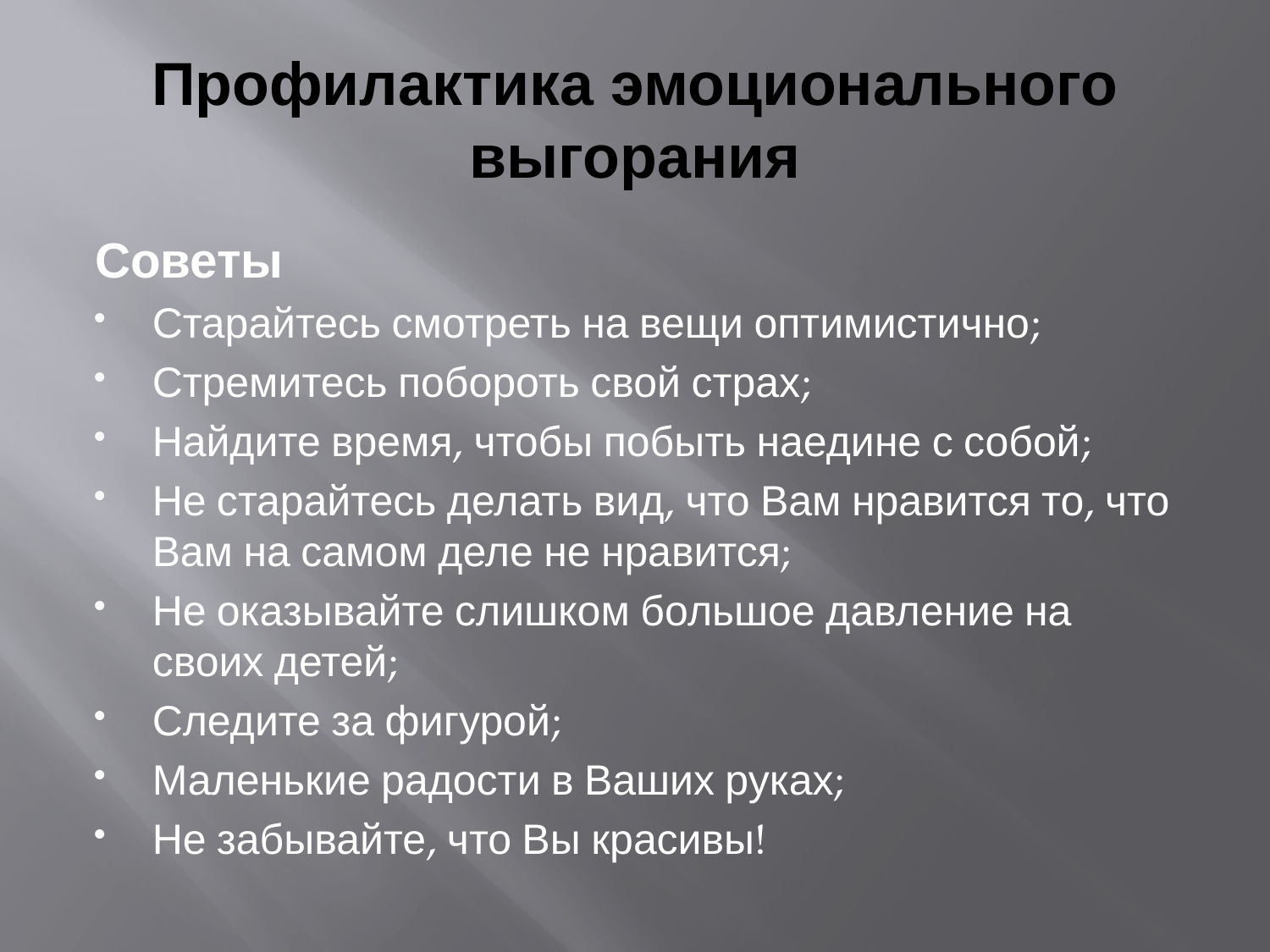

# Профилактика эмоционального выгорания
Советы
Старайтесь смотреть на вещи оптимистично;
Стремитесь побороть свой страх;
Найдите время, чтобы побыть наедине с собой;
Не старайтесь делать вид, что Вам нравится то, что Вам на самом деле не нравится;
Не оказывайте слишком большое давление на своих детей;
Следите за фигурой;
Маленькие радости в Ваших руках;
Не забывайте, что Вы красивы!